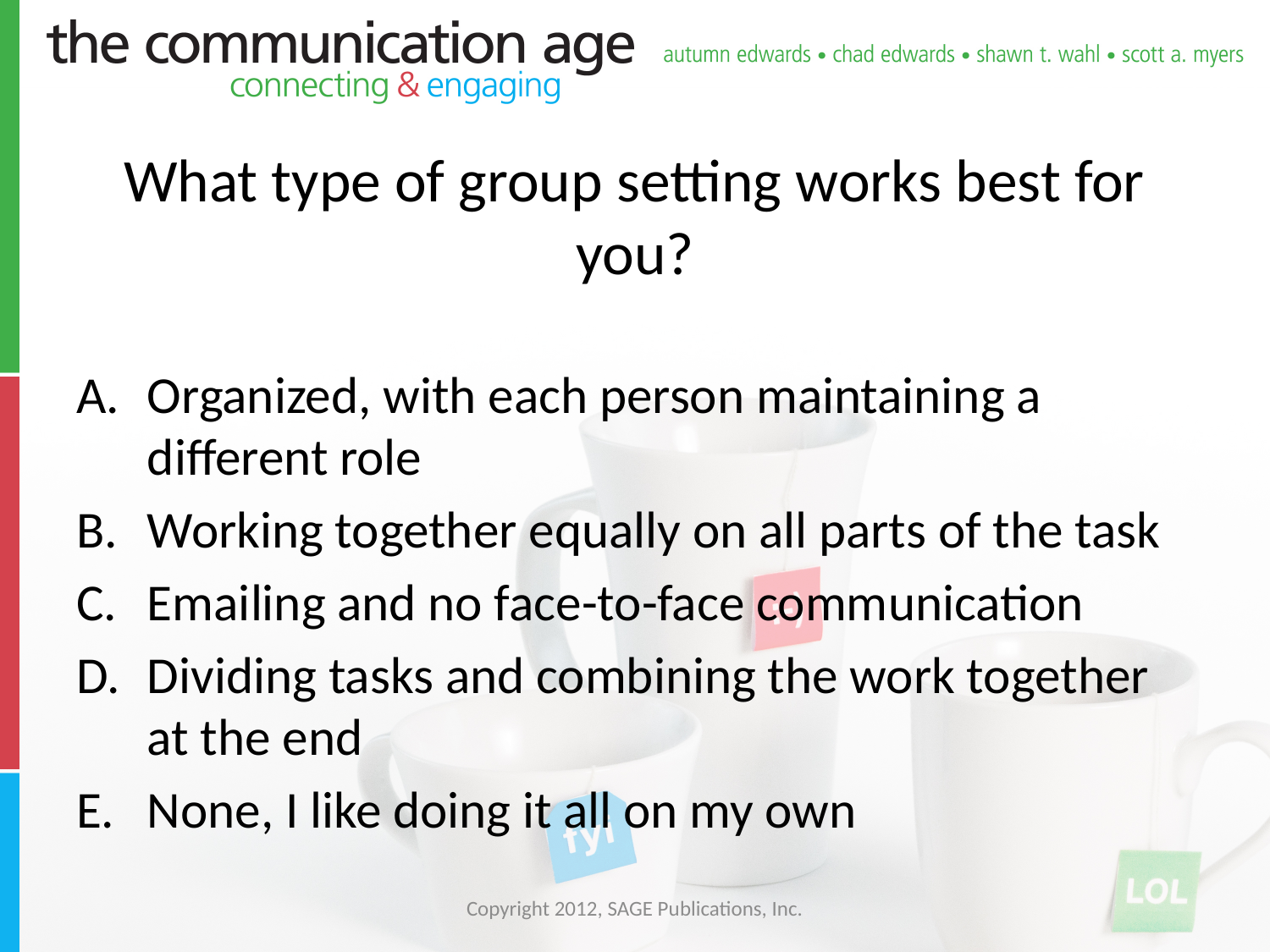

# What type of group setting works best for you?
Organized, with each person maintaining a different role
Working together equally on all parts of the task
Emailing and no face-to-face communication
Dividing tasks and combining the work together at the end
None, I like doing it all on my own
Copyright 2012, SAGE Publications, Inc.